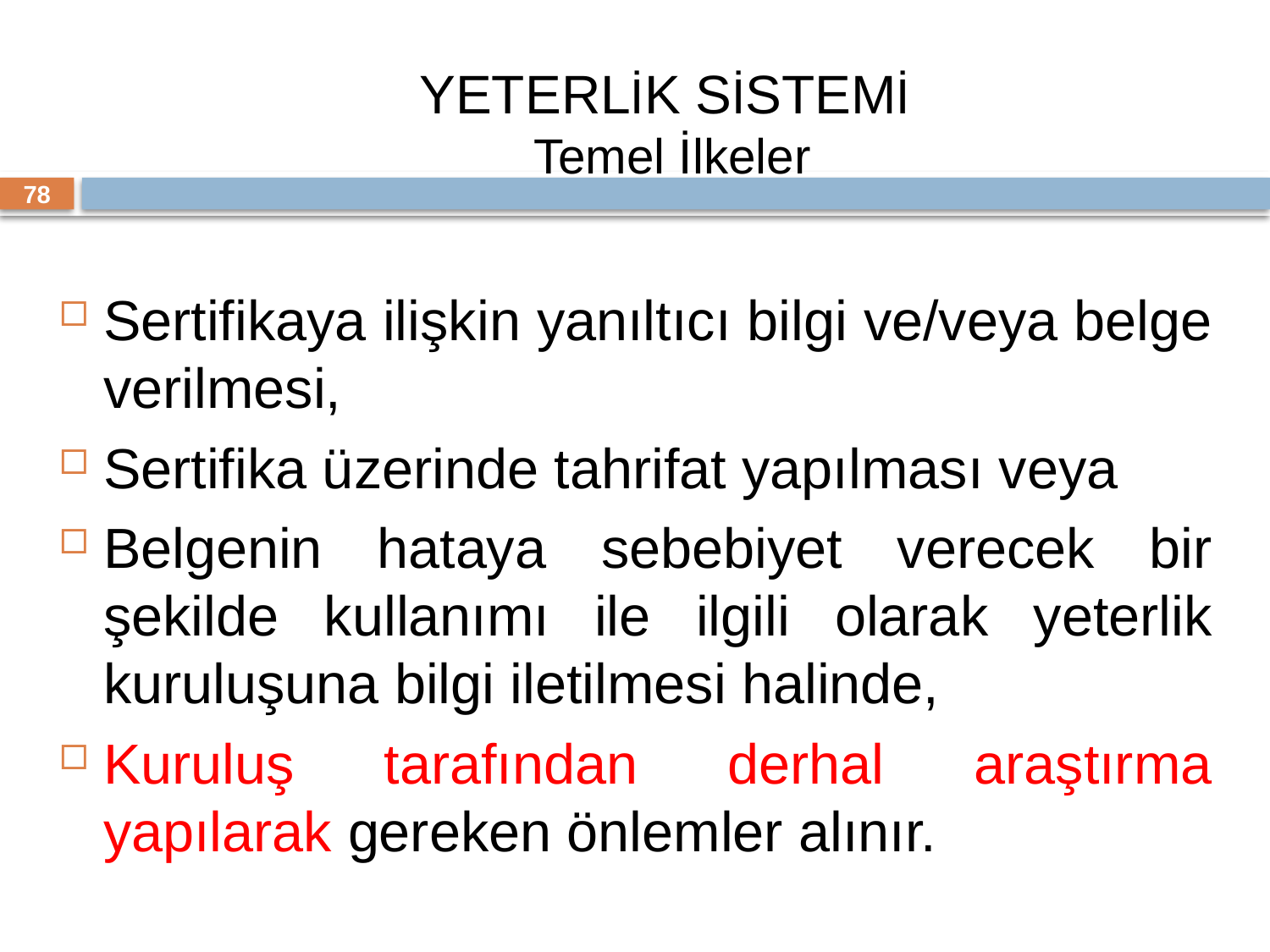

YETERLİK SİSTEMİ
Temel İlkeler
78
Sertifikaya ilişkin yanıltıcı bilgi ve/veya belge verilmesi,
Sertifika üzerinde tahrifat yapılması veya
Belgenin hataya sebebiyet verecek bir şekilde kullanımı ile ilgili olarak yeterlik kuruluşuna bilgi iletilmesi halinde,
Kuruluş tarafından derhal araştırma yapılarak gereken önlemler alınır.